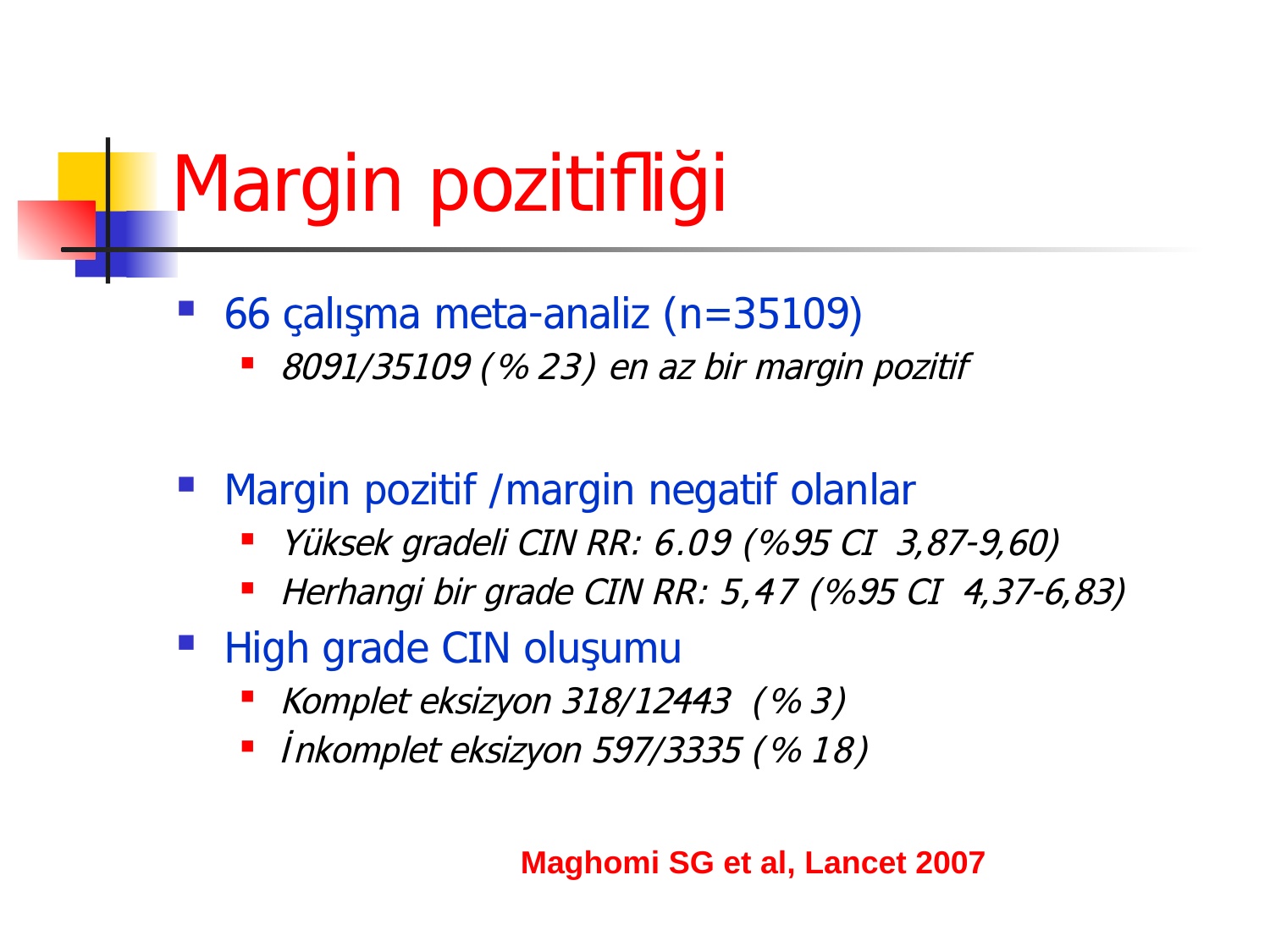

# Margin pozitifliği
66 çalışma meta-analiz (n=35109)
8091/35109 (%23) en az bir margin pozitif

Margin pozitif /margin negatif olanlar
Yüksek gradeli CIN RR: 6.09 (%95 CI  3,87-9,60)
Herhangi bir grade CIN RR: 5,47 (%95 CI  4,37-6,83)
High grade CIN oluşumu
Komplet eksizyon 318/12443  (%3)
İnkomplet eksizyon 597/3335 (%18)
Maghomi SG et al, Lancet 2007